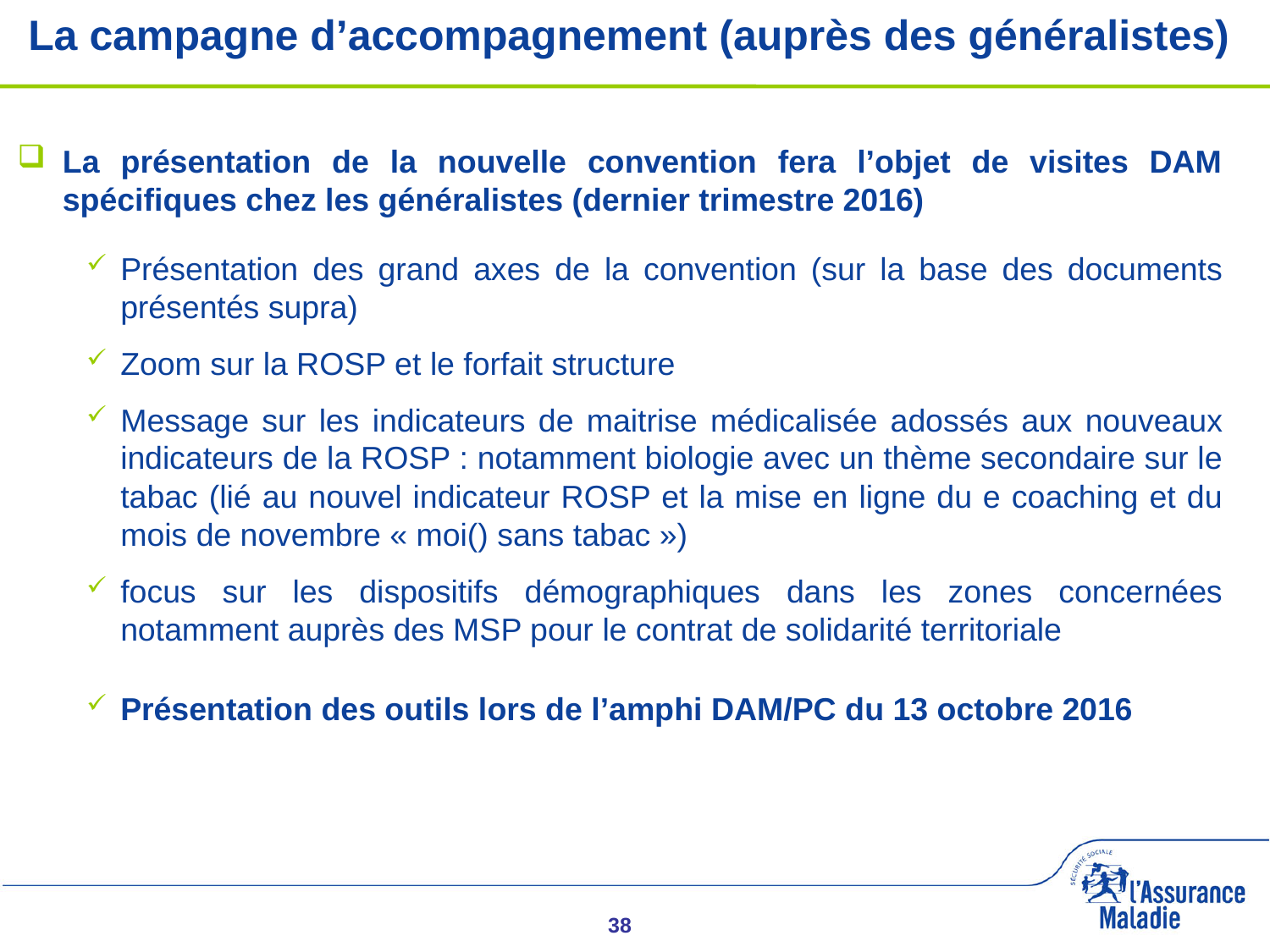

# La campagne d’accompagnement (auprès des généralistes)

La présentation de la nouvelle convention fera l’objet de visites DAM spécifiques chez les généralistes (dernier trimestre 2016)

Présentation des grand axes de la convention (sur la base des documents présentés supra)

Zoom sur la ROSP et le forfait structure

Message sur les indicateurs de maitrise médicalisée adossés aux nouveaux indicateurs de la ROSP : notamment biologie avec un thème secondaire sur le tabac (lié au nouvel indicateur ROSP et la mise en ligne du e coaching et du mois de novembre « moi() sans tabac »)

focus sur les dispositifs démographiques dans les zones concernées notamment auprès des MSP pour le contrat de solidarité territoriale

Présentation des outils lors de l’amphi DAM/PC du 13 octobre 2016
38